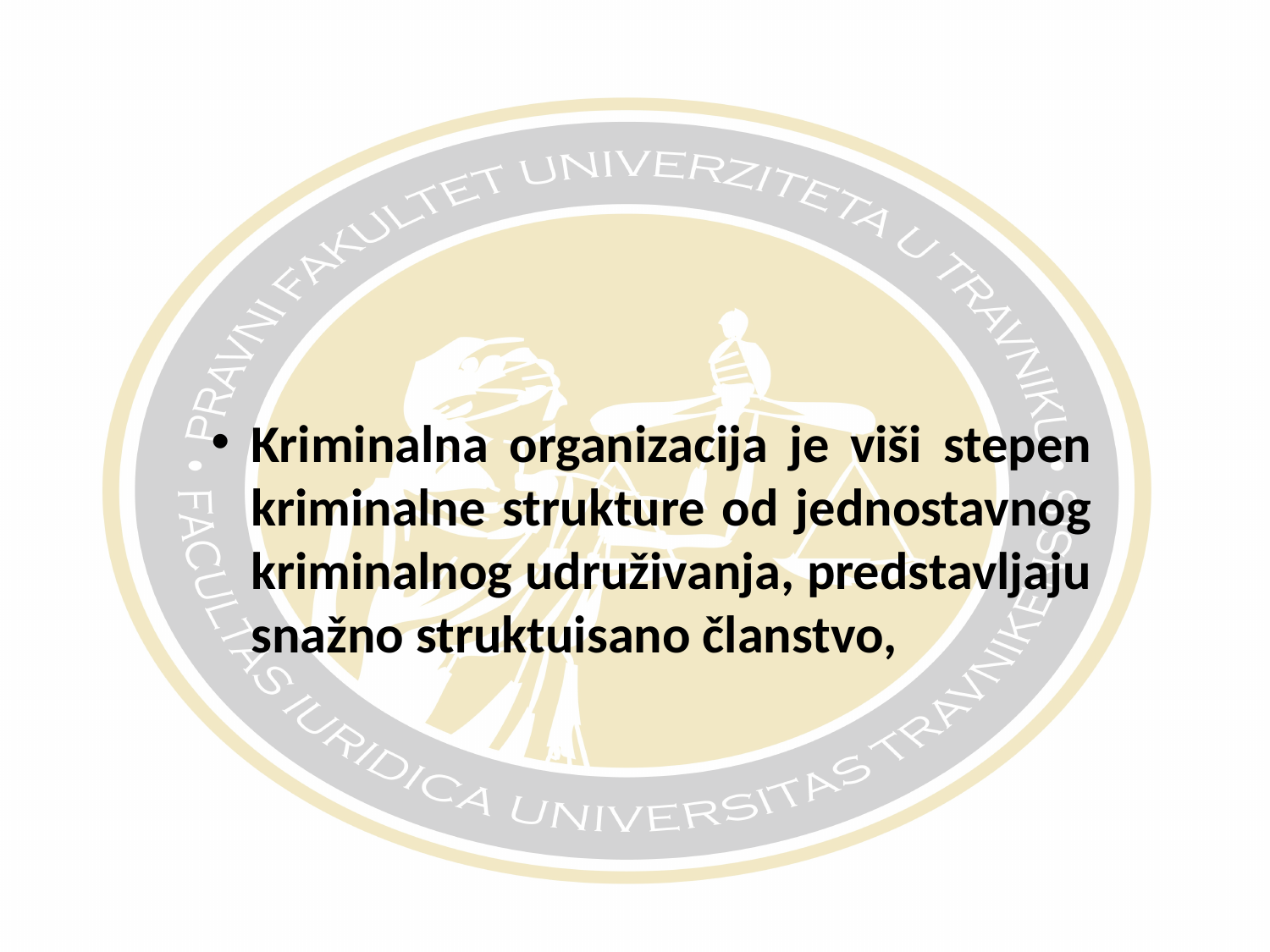

#
Kriminalna organizacija je viši stepen kriminalne strukture od jednostavnog kriminalnog udruživanja, predstavljaju snažno struktuisano članstvo,